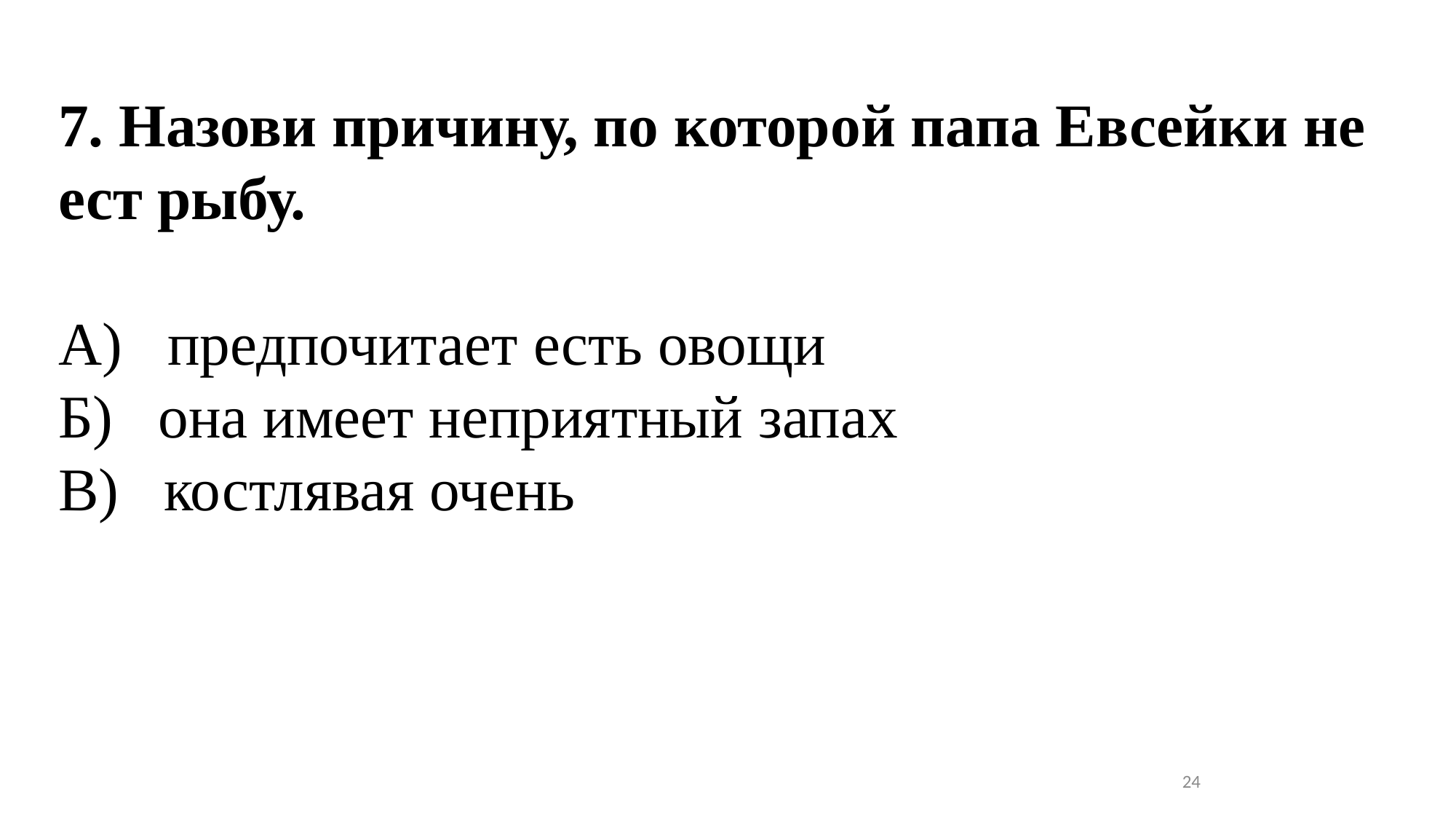

7. Назови причину, по которой папа Евсейки не ест рыбу.

А)   предпочитает есть овощи
Б)   она имеет неприятный запах
В)   костлявая очень

24